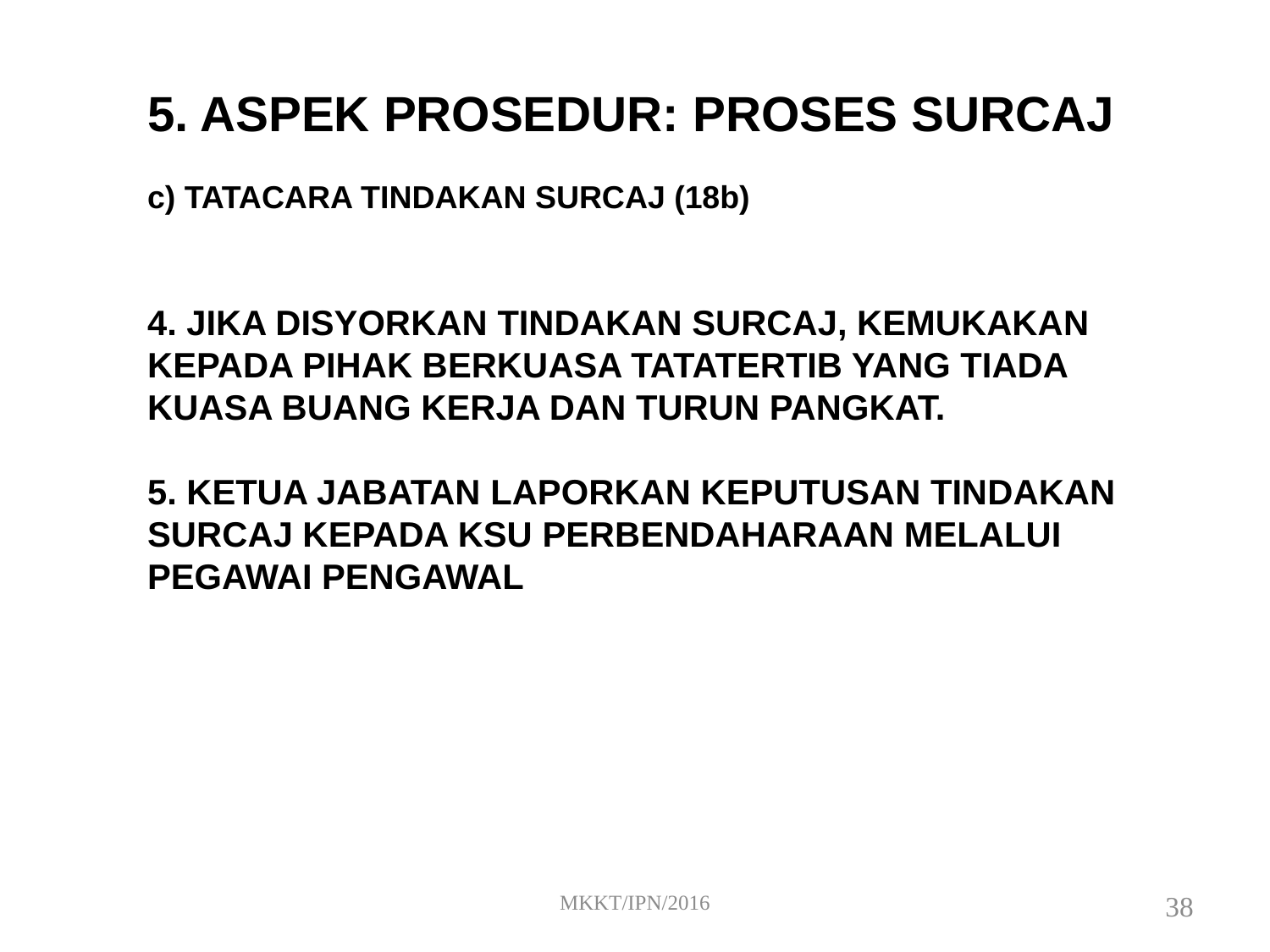

5. ASPEK PROSEDUR: PROSES SURCAJ
c) TATACARA TINDAKAN SURCAJ (18b)
4. JIKA DISYORKAN TINDAKAN SURCAJ, KEMUKAKAN
KEPADA PIHAK BERKUASA TATATERTIB YANG TIADA
KUASA BUANG KERJA DAN TURUN PANGKAT.

5. KETUA JABATAN LAPORKAN KEPUTUSAN TINDAKAN
SURCAJ KEPADA KSU PERBENDAHARAAN MELALUI
PEGAWAI PENGAWAL
MKKT/IPN/2016
38